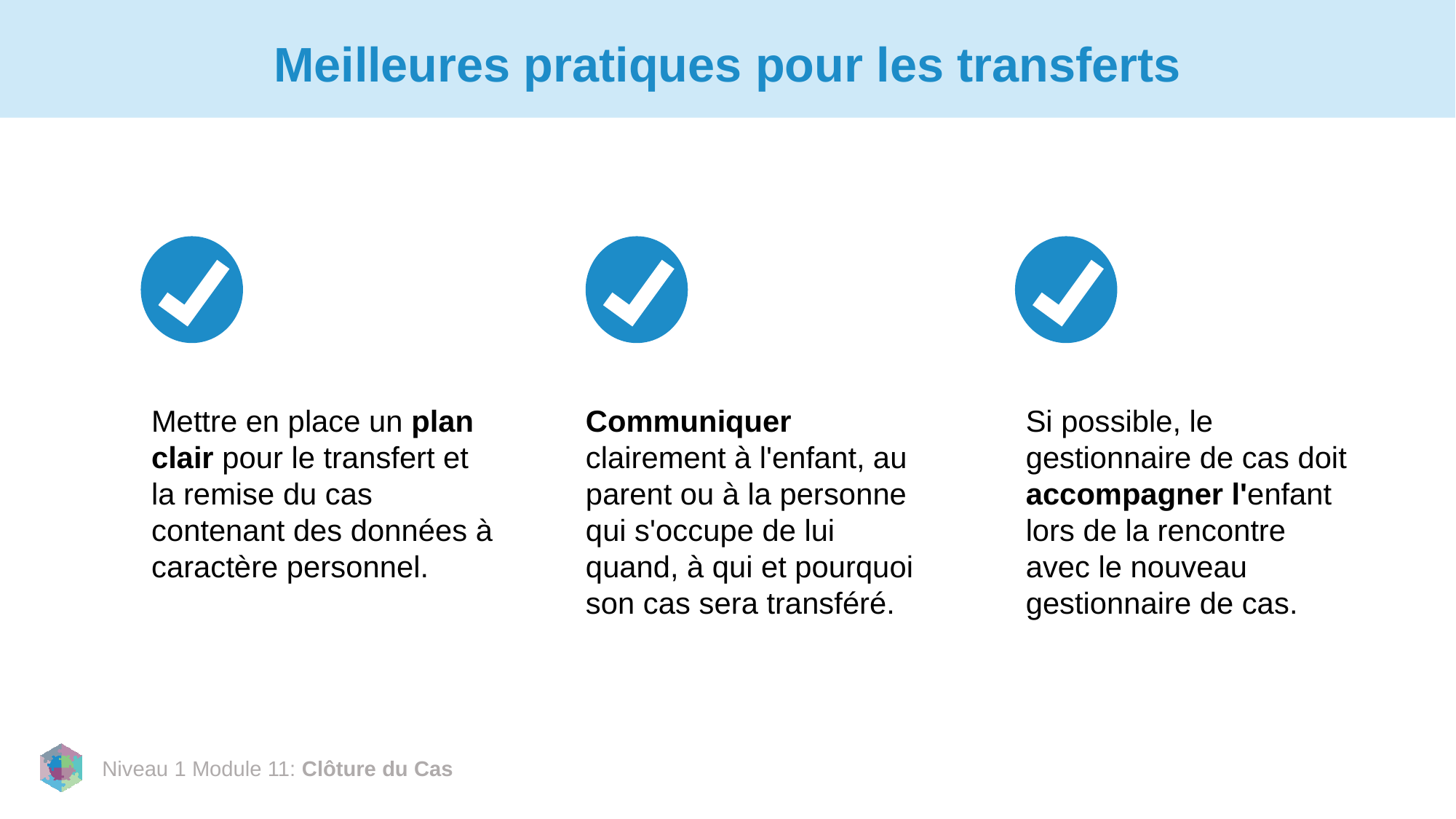

# Meilleures pratiques pour les transferts

Mettre en place un plan clair pour le transfert et la remise du cas contenant des données à caractère personnel.
Communiquer clairement à l'enfant, au parent ou à la personne qui s'occupe de lui quand, à qui et pourquoi son cas sera transféré.
Si possible, le gestionnaire de cas doit accompagner l'enfant lors de la rencontre avec le nouveau gestionnaire de cas.